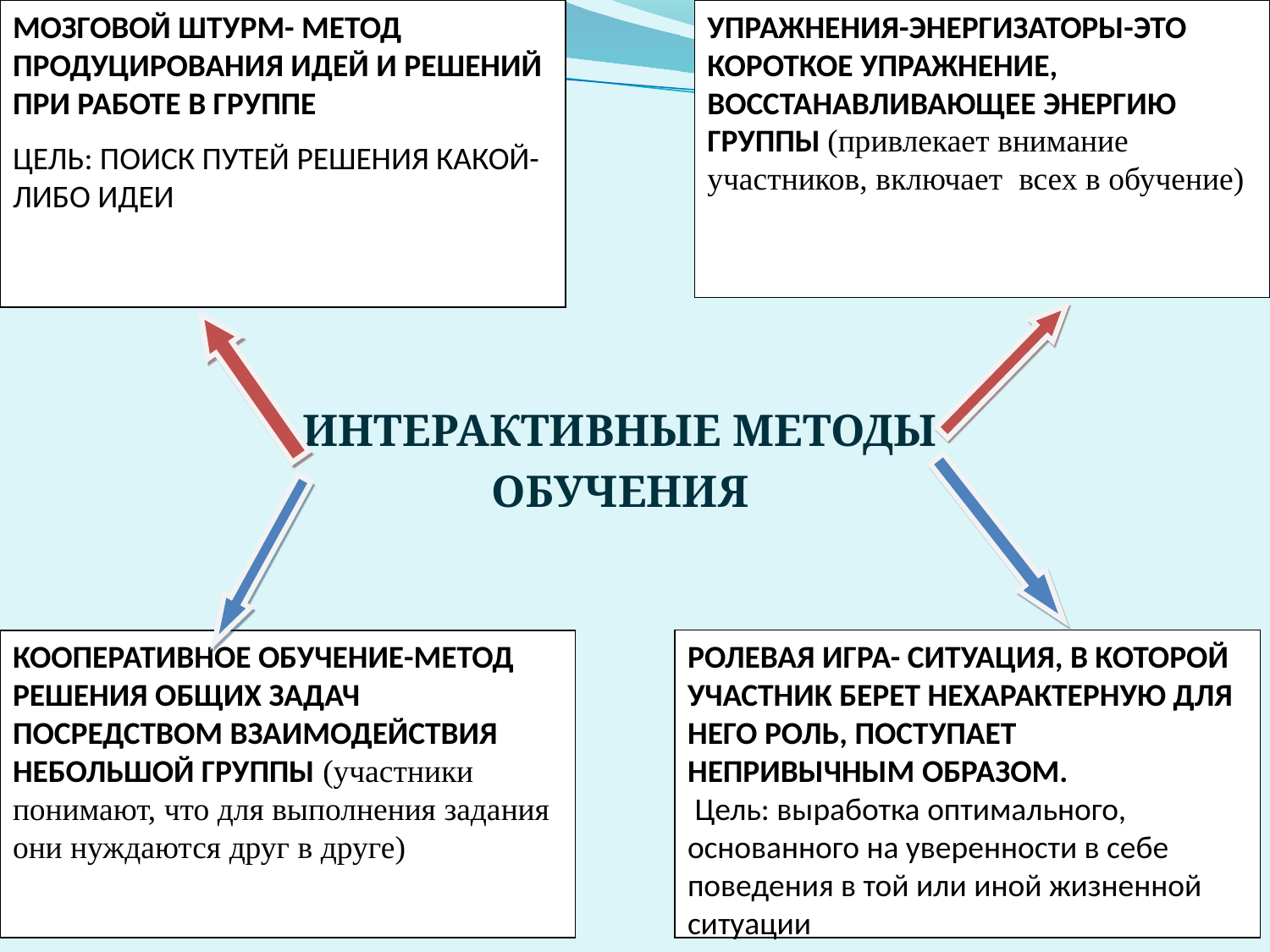

МОЗГОВОЙ ШТУРМ- МЕТОД ПРОДУЦИРОВАНИЯ ИДЕЙ И РЕШЕНИЙ ПРИ РАБОТЕ В ГРУППЕ
ЦЕЛЬ: ПОИСК ПУТЕЙ РЕШЕНИЯ КАКОЙ-ЛИБО ИДЕИ
УПРАЖНЕНИЯ-ЭНЕРГИЗАТОРЫ-ЭТО КОРОТКОЕ УПРАЖНЕНИЕ, ВОССТАНАВЛИВАЮЩЕЕ ЭНЕРГИЮ ГРУППЫ (привлекает внимание участников, включает  всех в обучение)
#

ИНТЕРАКТИВНЫЕ МЕТОДЫ
ОБУЧЕНИЯ

РОЛЕВАЯ ИГРА- СИТУАЦИЯ, В КОТОРОЙ УЧАСТНИК БЕРЕТ НЕХАРАКТЕРНУЮ ДЛЯ НЕГО РОЛЬ, ПОСТУПАЕТ НЕПРИВЫЧНЫМ ОБРАЗОМ.
 Цель: выработка оптимального, основанного на уверенности в себе поведения в той или иной жизненной ситуации

КООПЕРАТИВНОЕ ОБУЧЕНИЕ-МЕТОД РЕШЕНИЯ ОБЩИХ ЗАДАЧ ПОСРЕДСТВОМ ВЗАИМОДЕЙСТВИЯ НЕБОЛЬШОЙ ГРУППЫ (участники понимают, что для выполнения задания они нуждаются друг в друге)